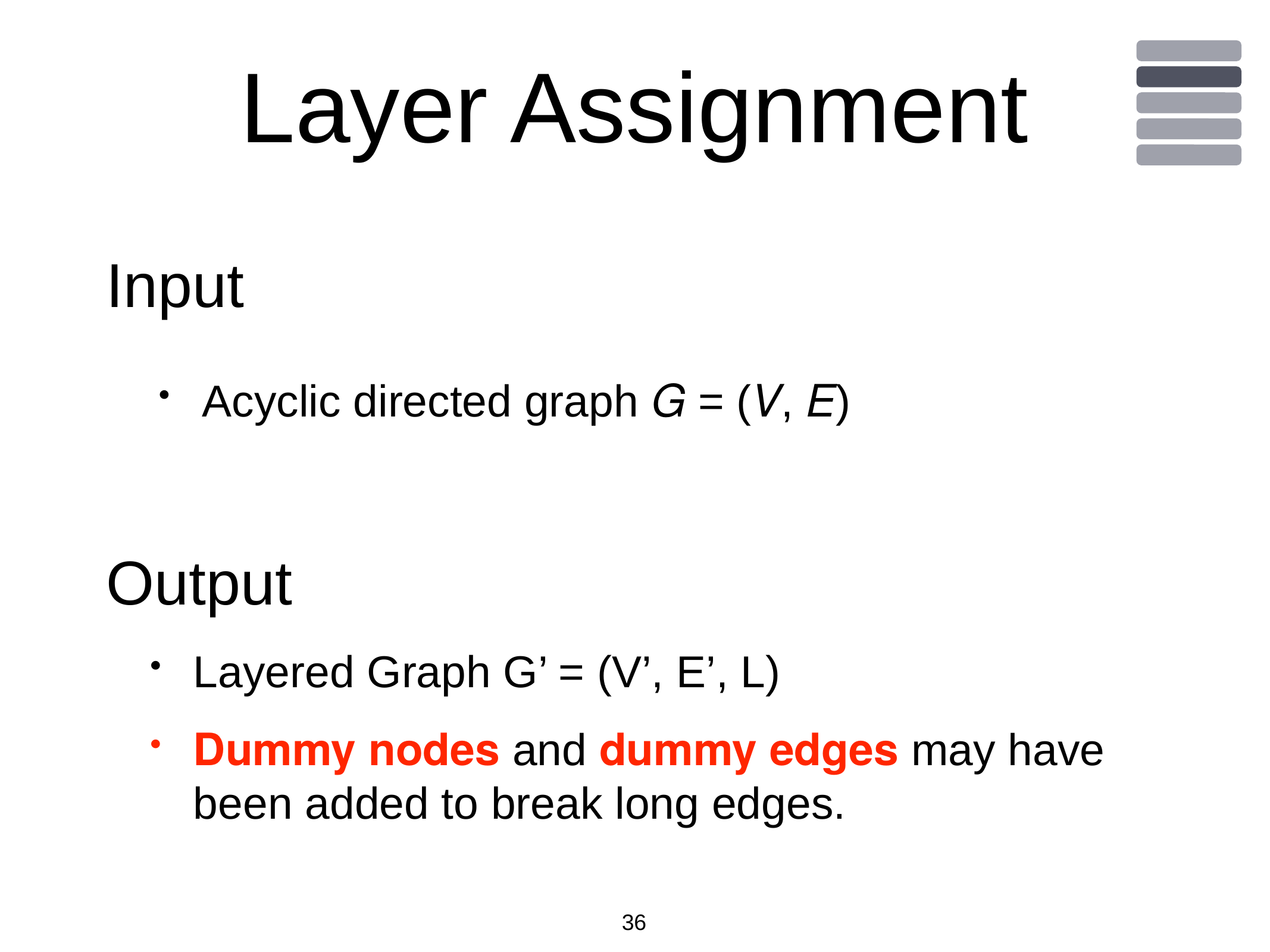

# Layer Assignment
Input
Acyclic directed graph G = (V, E)
Output
Layered Graph G’ = (V’, E’, L)
Dummy nodes and dummy edges may have
been added to break long edges.
36